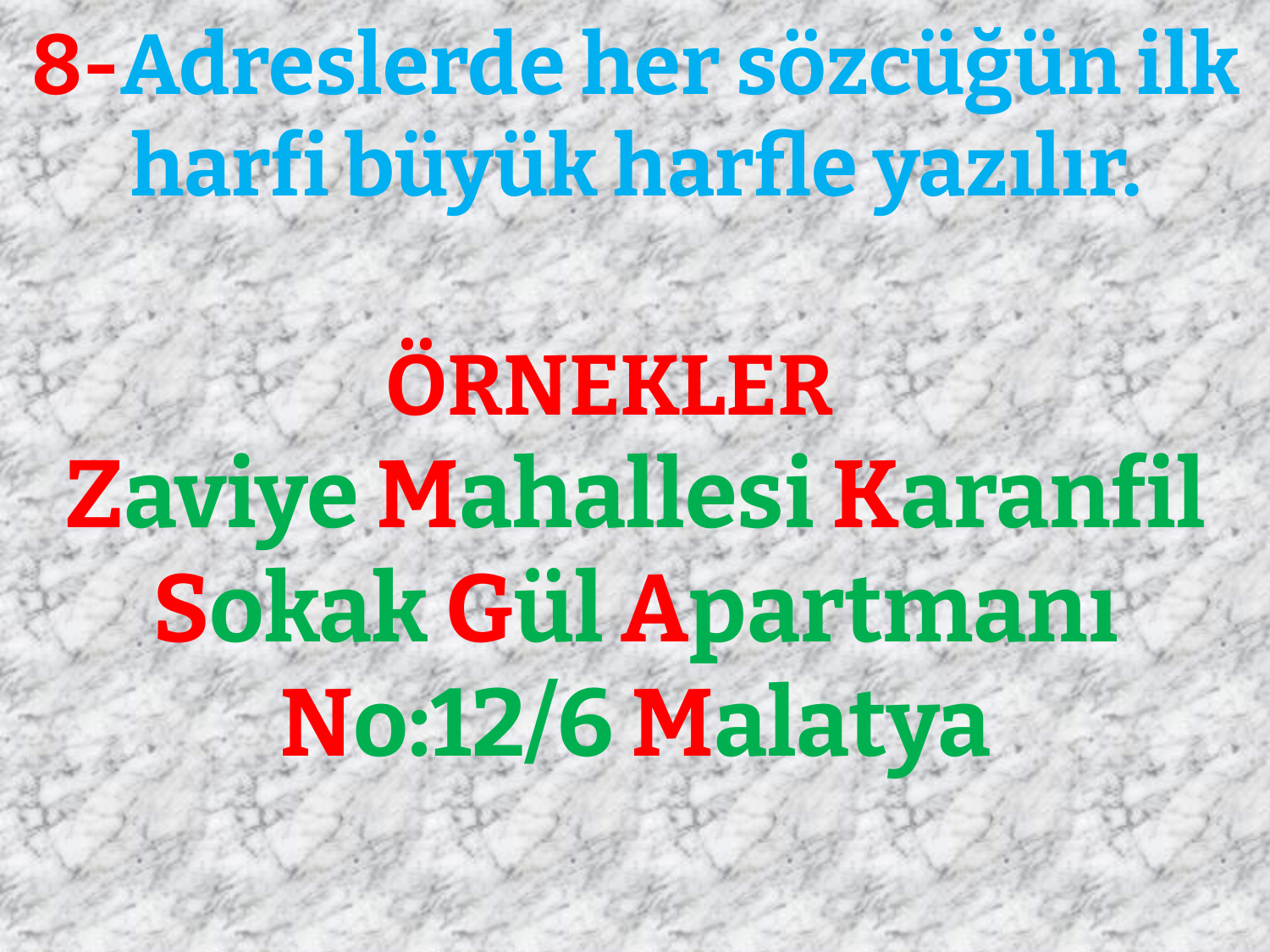

8-Adreslerde her sözcüğün ilk harfi büyük harfle yazılır.
ÖRNEKLER
Zaviye Mahallesi Karanfil Sokak Gül Apartmanı No:12/6 Malatya